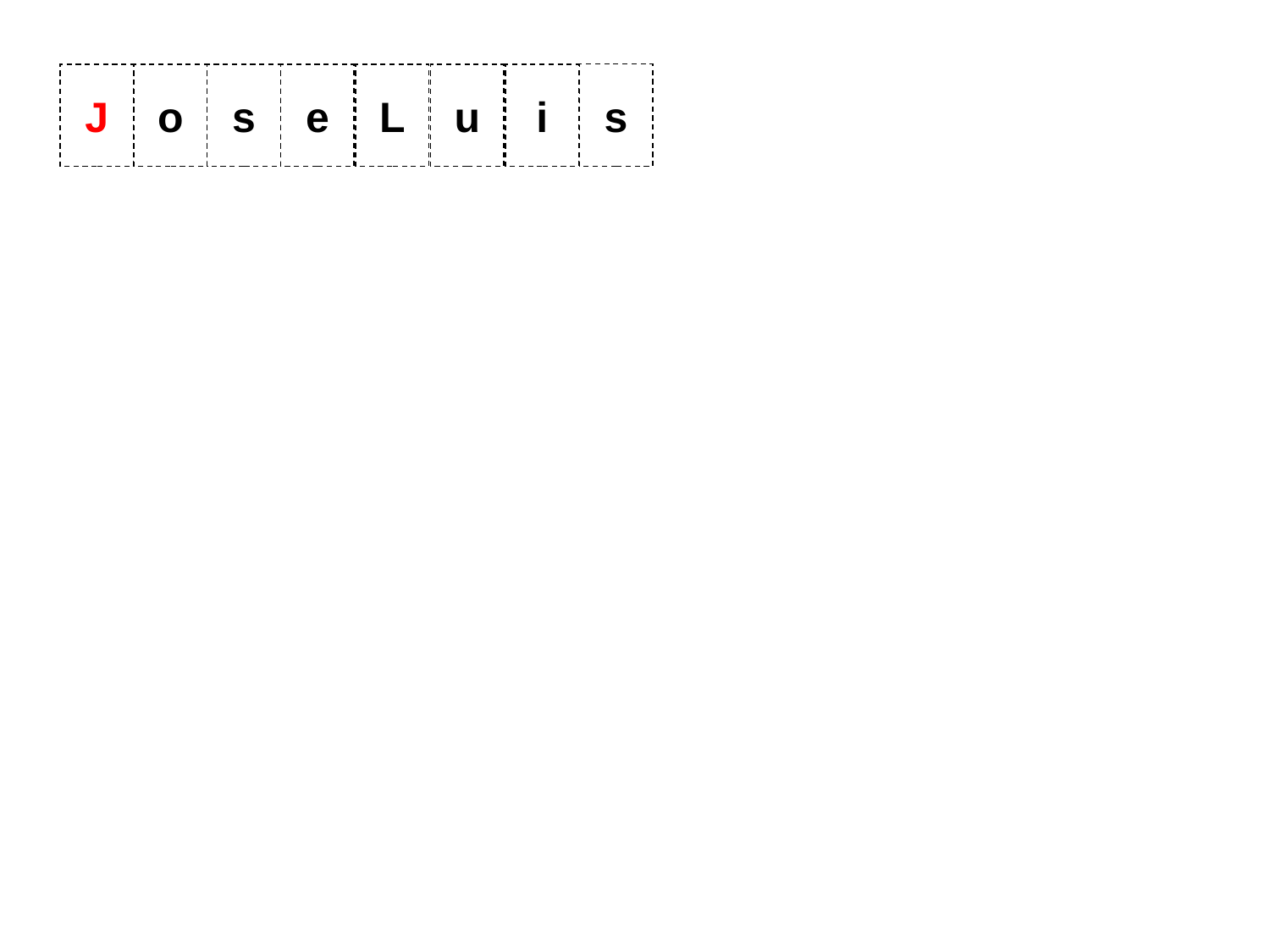

s
J
o
s
e
L
u
i